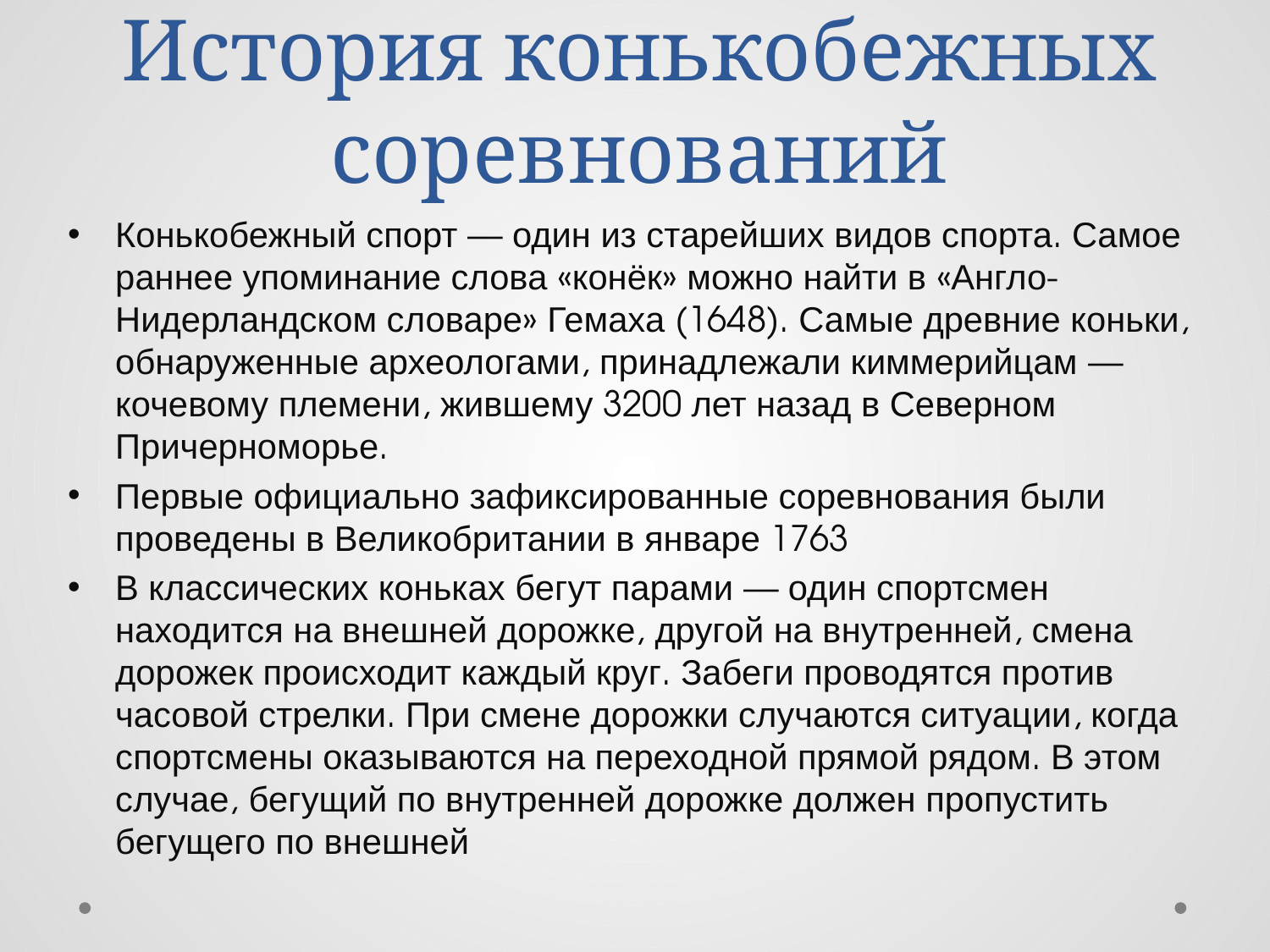

# История конькобежных соревнований
Конькобежный спорт — один из старейших видов спорта. Самое раннее упоминание слова «конёк» можно найти в «Англо-Нидерландском словаре» Гемаха (1648). Самые древние коньки, обнаруженные археологами, принадлежали киммерийцам — кочевому племени, жившему 3200 лет назад в Северном Причерноморье.
Первые официально зафиксированные соревнования были проведены в Великобритании в январе 1763
В классических коньках бегут парами — один спортсмен находится на внешней дорожке, другой на внутренней, смена дорожек происходит каждый круг. Забеги проводятся против часовой стрелки. При смене дорожки случаются ситуации, когда спортсмены оказываются на переходной прямой рядом. В этом случае, бегущий по внутренней дорожке должен пропустить бегущего по внешней